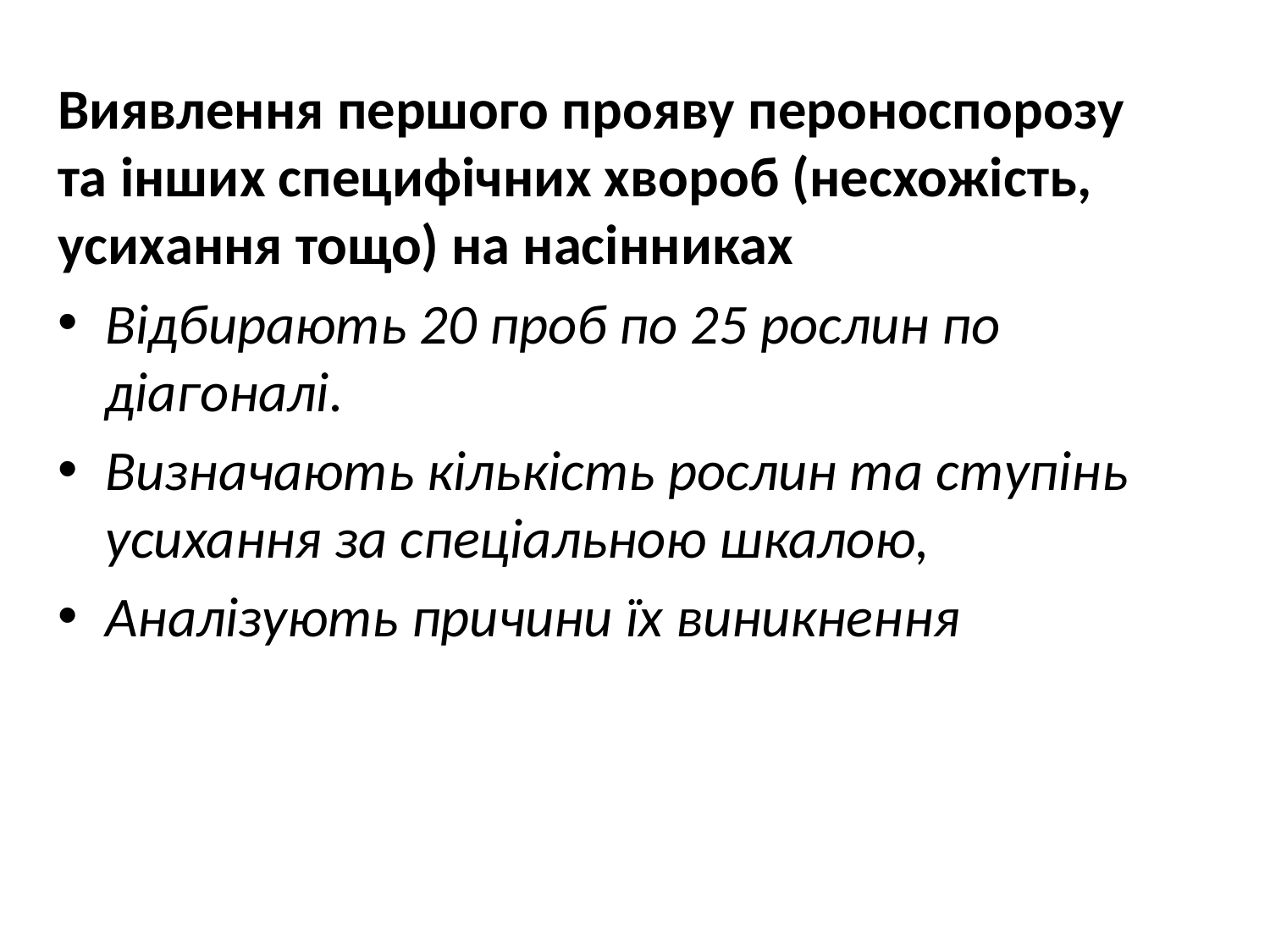

Виявлення першого прояву пероноспорозу та інших специфічних хвороб (несхожість, усихання тощо) на насінниках
Відбирають 20 проб по 25 рослин по діагоналі.
Визначають кількість рослин та ступінь усихання за спеціальною шкалою,
Аналізують причини їх виникнення